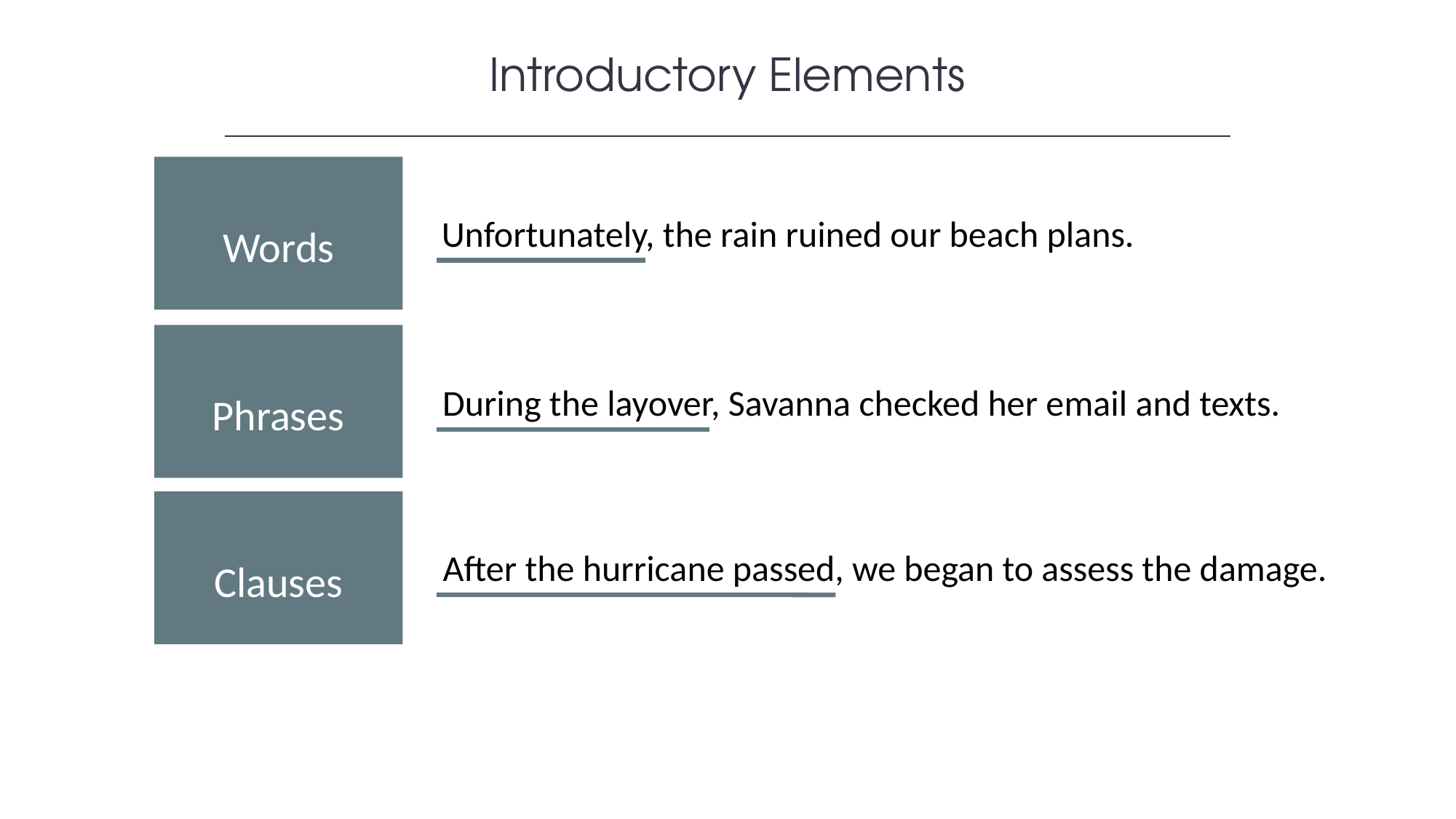

Introductory Elements
HAWKES LEARNING

Words
Unfortunately, the rain ruined our beach plans.

Phrases
During the layover, Savanna checked her email and texts.

Clauses
After the hurricane passed, we began to assess the damage.